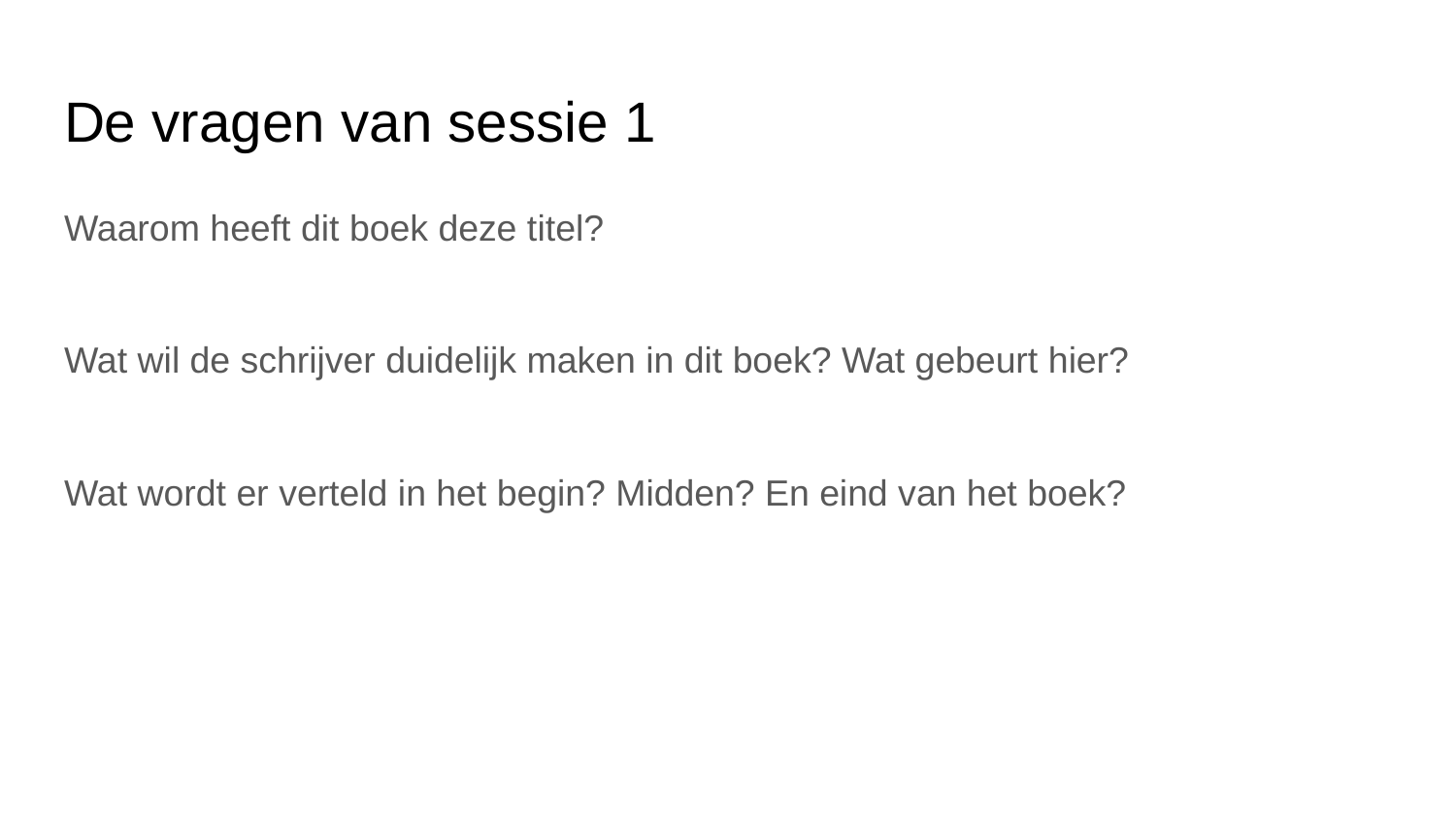

# De vragen van sessie 1
Waarom heeft dit boek deze titel?
Wat wil de schrijver duidelijk maken in dit boek? Wat gebeurt hier?
Wat wordt er verteld in het begin? Midden? En eind van het boek?